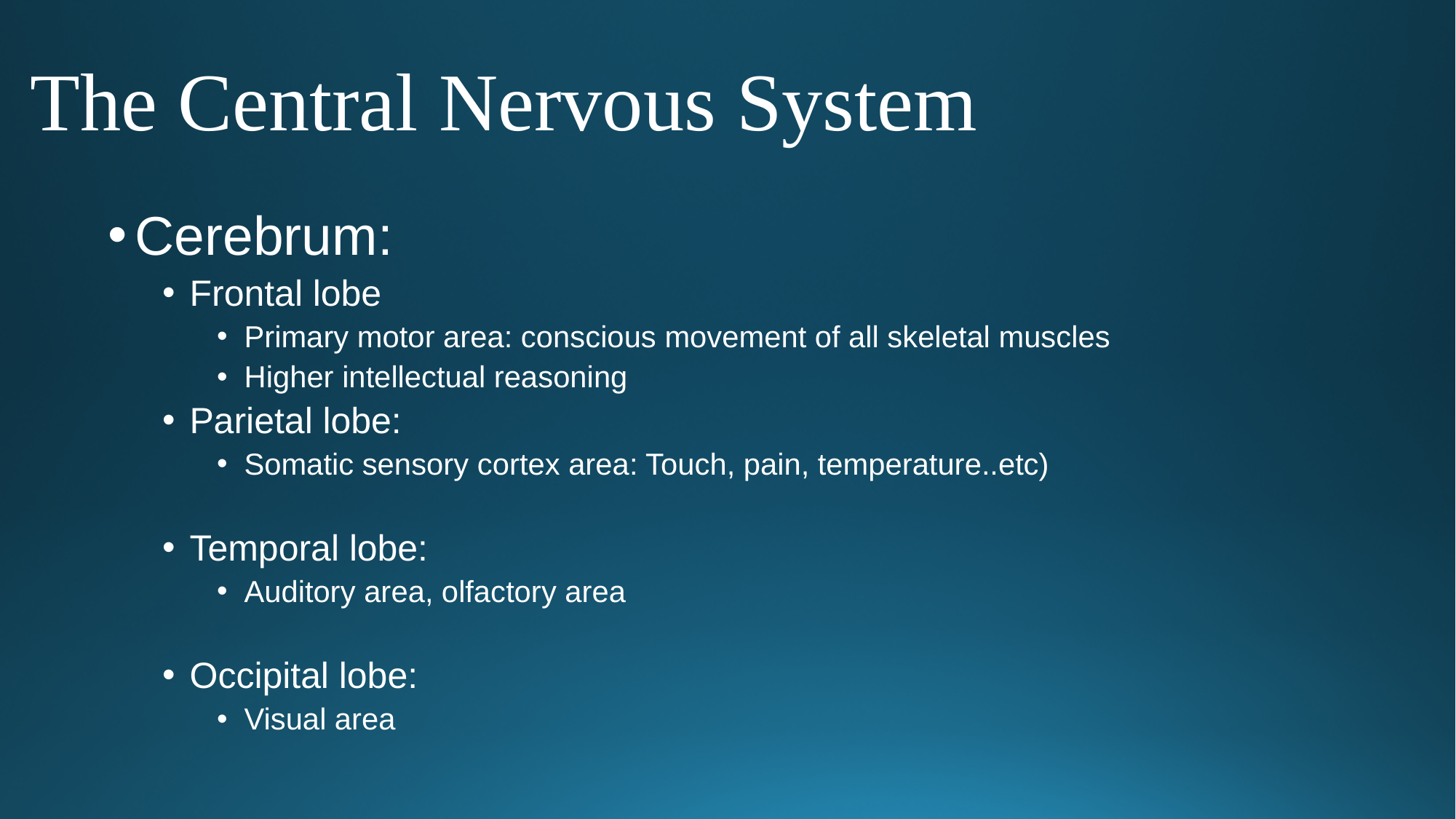

# The Central Nervous System
Cerebrum:
Frontal lobe
Primary motor area: conscious movement of all skeletal muscles
Higher intellectual reasoning
Parietal lobe:
Somatic sensory cortex area: Touch, pain, temperature..etc)

Temporal lobe:
Auditory area, olfactory area

Occipital lobe:
Visual area